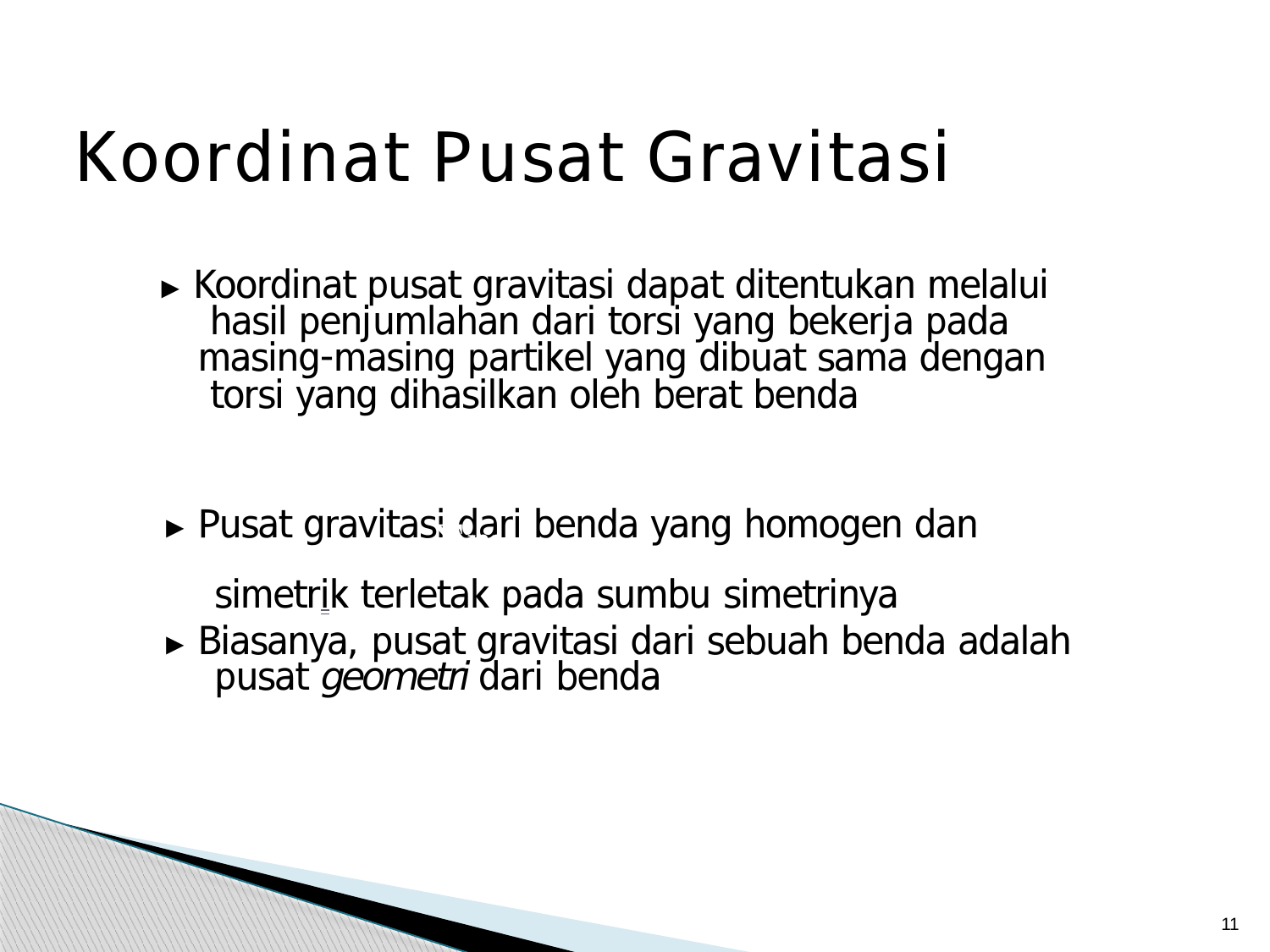

# Koordinat Pusat Gravitasi
► Koordinat pusat gravitasi dapat ditentukan melalui  hasil penjumlahan dari torsi yang bekerja pada  masing-masing partikel yang dibuat sama dengan  torsi yang dihasilkan oleh berat benda
► Pusat gravitasi dari benda yang homogen dan  simetrik terletak pada sumbu simetrinya
► Biasanya, pusat gravitasi dari sebuah benda adalah  pusat geometri dari benda

Σm
11